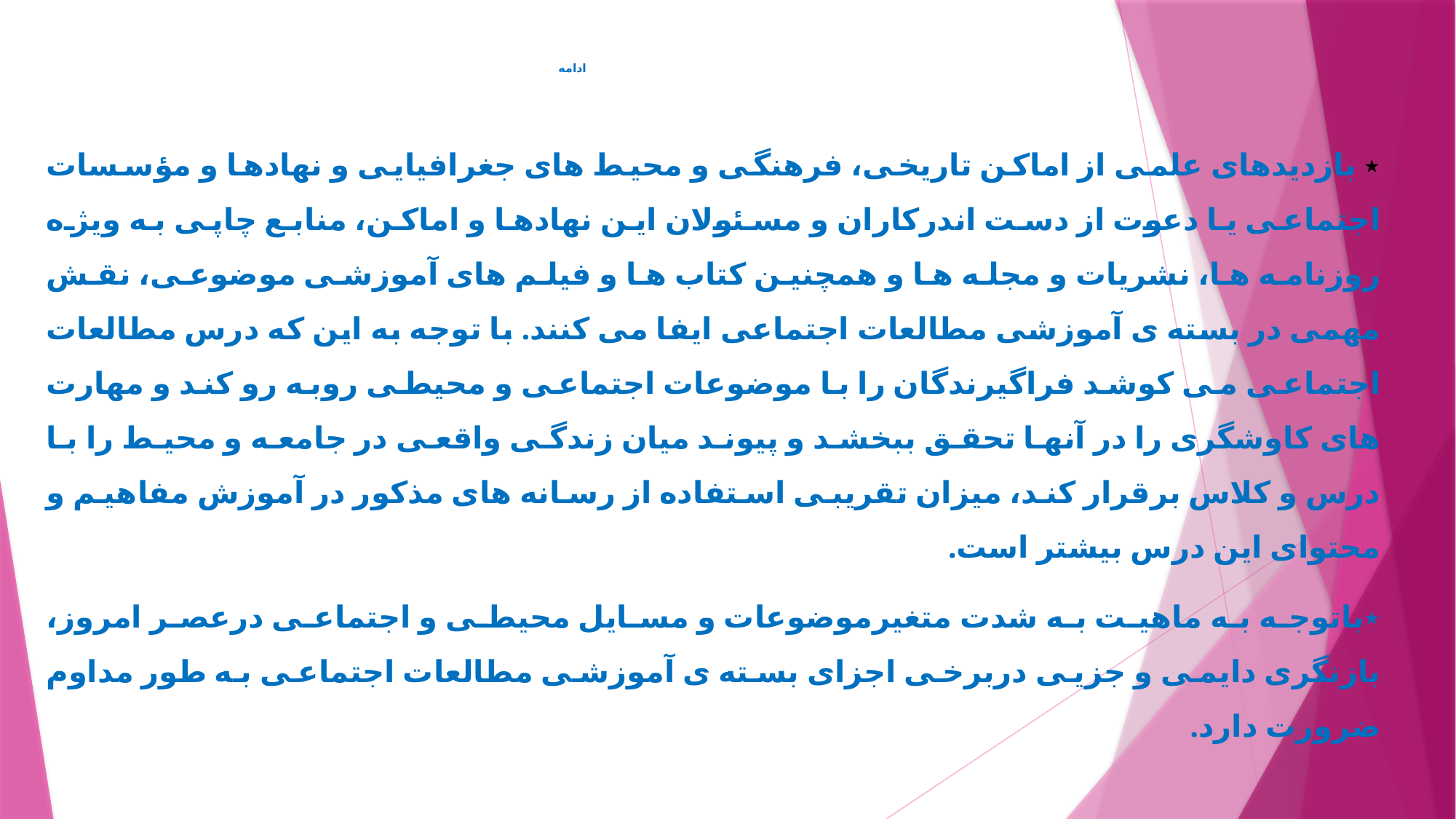

# ادامه
٭ بازديدهای علمی از اماکن تاريخی، فرهنگی و محيط های جغرافيايی و نهادها و مؤسسات اجتماعی يا دعوت از دست اندرکاران و مسئولان اين نهادها و اماکن، منابع چاپی به ويژه روزنامه ها، نشريات و مجله ها و همچنين کتاب ها و فيلم های آموزشی موضوعی، نقش مهمی در بسته ی آموزشی مطالعات اجتماعی ايفا می کنند. با توجه به اين که درس مطالعات اجتماعی می کوشد فراگيرندگان را با موضوعات اجتماعی و محيطی روبه رو کند و مهارت های کاوشگری را در آنها تحقق ببخشد و پيوند ميان زندگی واقعی در جامعه و محيط را با درس و کلاس برقرار کند، ميزان تقريبی استفاده از رسانه های مذکور در آموزش مفاهيم و محتوای اين درس بيشتر است.
٭باتوجه به ماهيت به شدت متغيرموضوعات و مسايل محيطی و اجتماعی درعصر امروز، بازنگری دايمی و جزيی دربرخی اجزای بسته ی آموزشی مطالعات اجتماعی به طور مداوم ضرورت دارد.